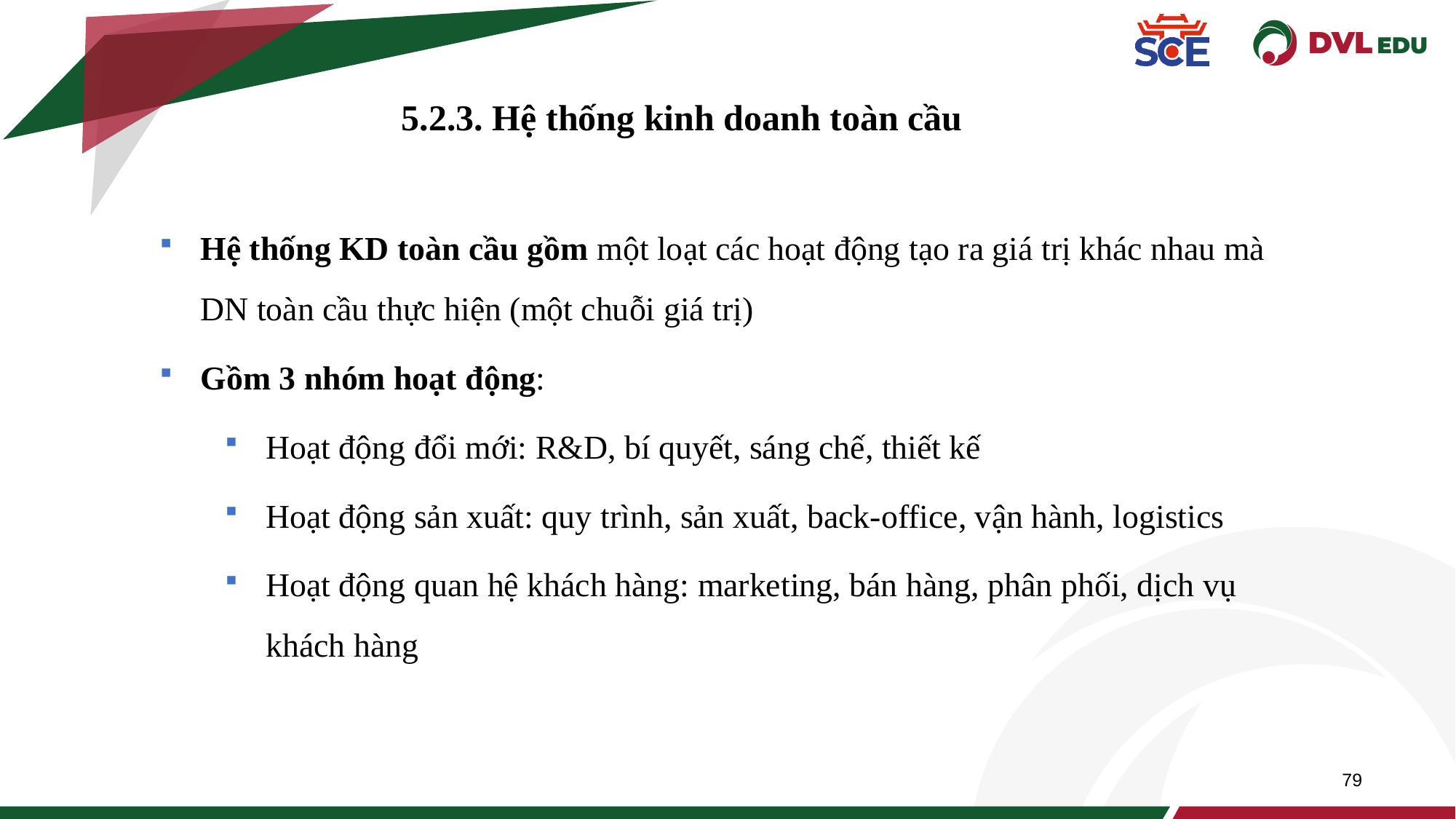

79
5.2.3. Hệ thống kinh doanh toàn cầu
Hệ thống KD toàn cầu gồm một loạt các hoạt động tạo ra giá trị khác nhau mà DN toàn cầu thực hiện (một chuỗi giá trị)
Gồm 3 nhóm hoạt động:
Hoạt động đổi mới: R&D, bí quyết, sáng chế, thiết kế
Hoạt động sản xuất: quy trình, sản xuất, back-office, vận hành, logistics
Hoạt động quan hệ khách hàng: marketing, bán hàng, phân phối, dịch vụ khách hàng
79